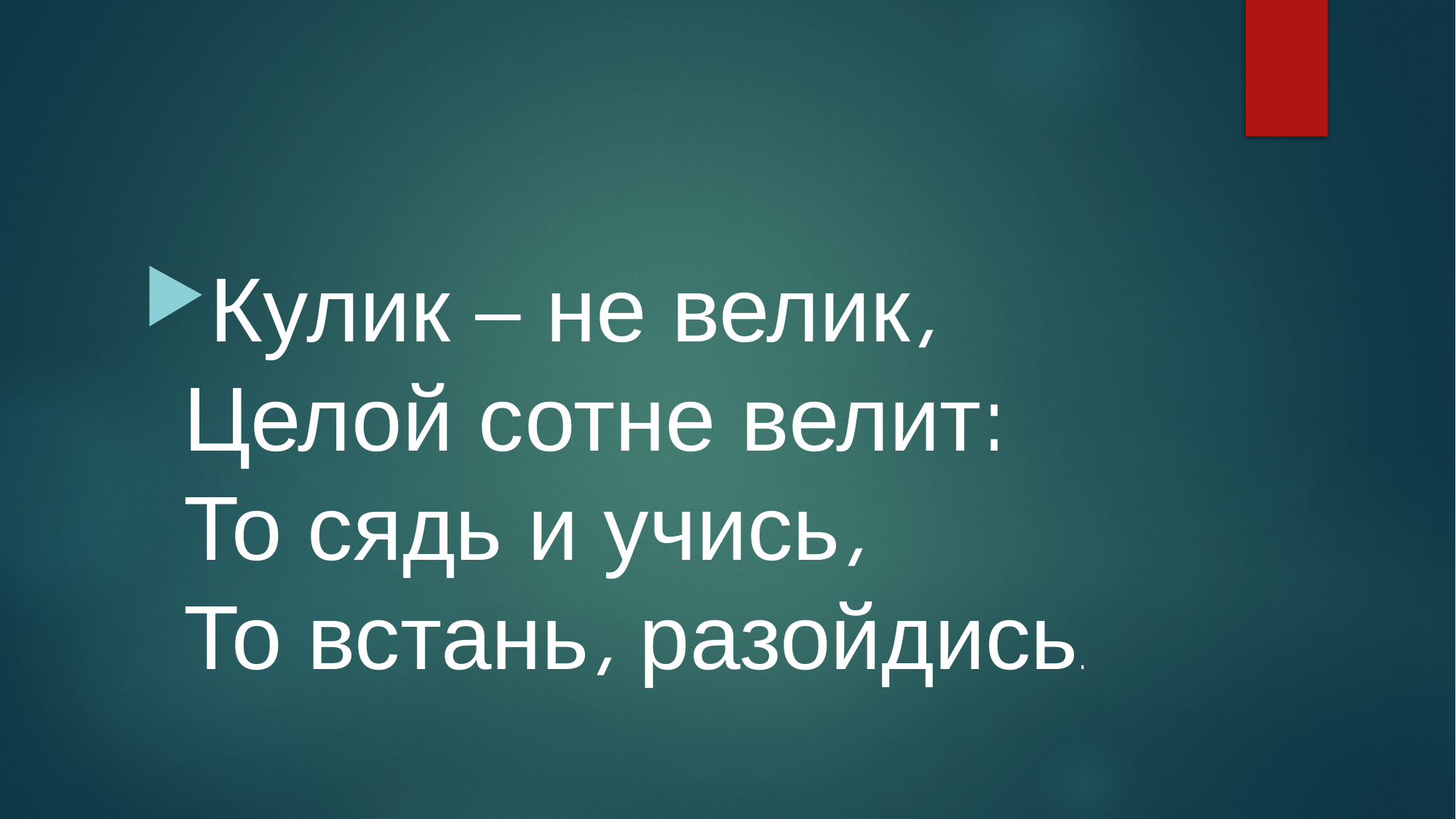

#
Кулик – не велик,
Целой сотне велит:
То сядь и учись,
То встань, разойдись.